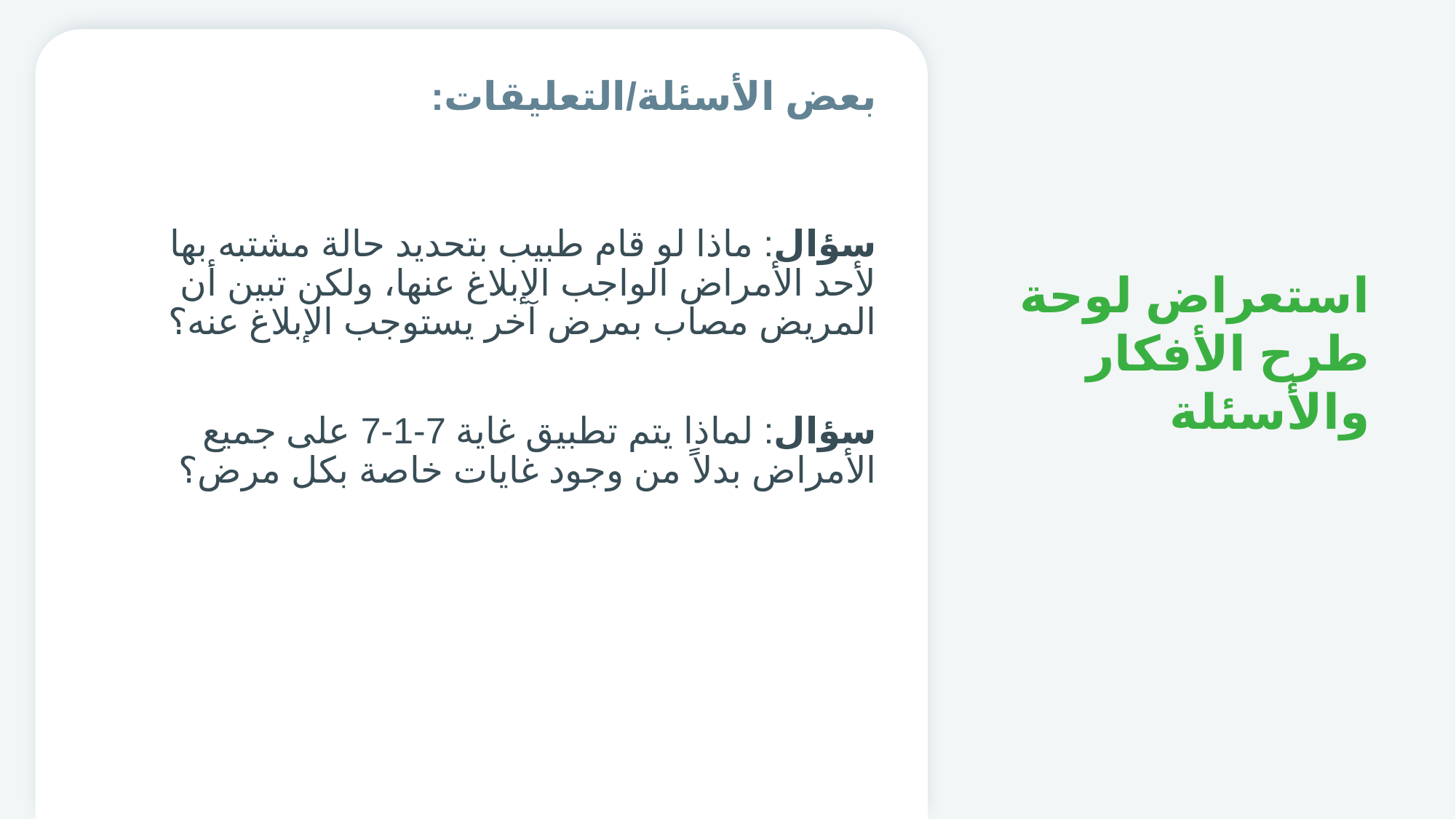

بعض الأسئلة/التعليقات:
# استعراض لوحة طرح الأفكار والأسئلة
سؤال: ماذا لو قام طبيب بتحديد حالة مشتبه بها لأحد الأمراض الواجب الإبلاغ عنها، ولكن تبين أن المريض مصاب بمرض آخر يستوجب الإبلاغ عنه؟

سؤال: لماذا يتم تطبيق غاية 7-1-7 على جميع الأمراض بدلاً من وجود غايات خاصة بكل مرض؟